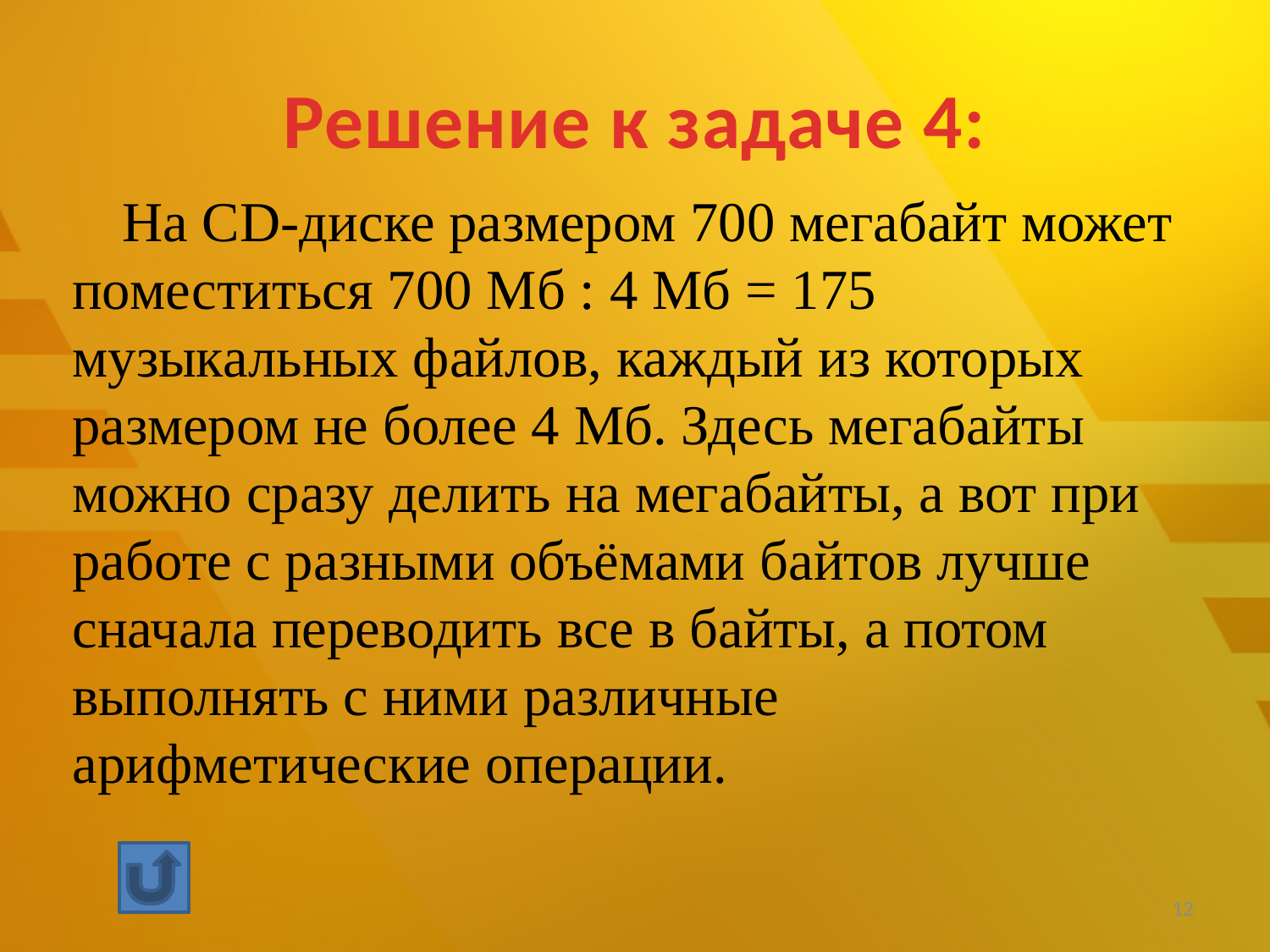

# Решение к задаче 4:
На CD-диске размером 700 мегабайт может поместиться 700 Мб : 4 Мб = 175 музыкальных файлов, каждый из которых размером не более 4 Мб. Здесь мегабайты можно сразу делить на мегабайты, а вот при работе с разными объёмами байтов лучше сначала переводить все в байты, а потом выполнять с ними различные арифметические операции.

12